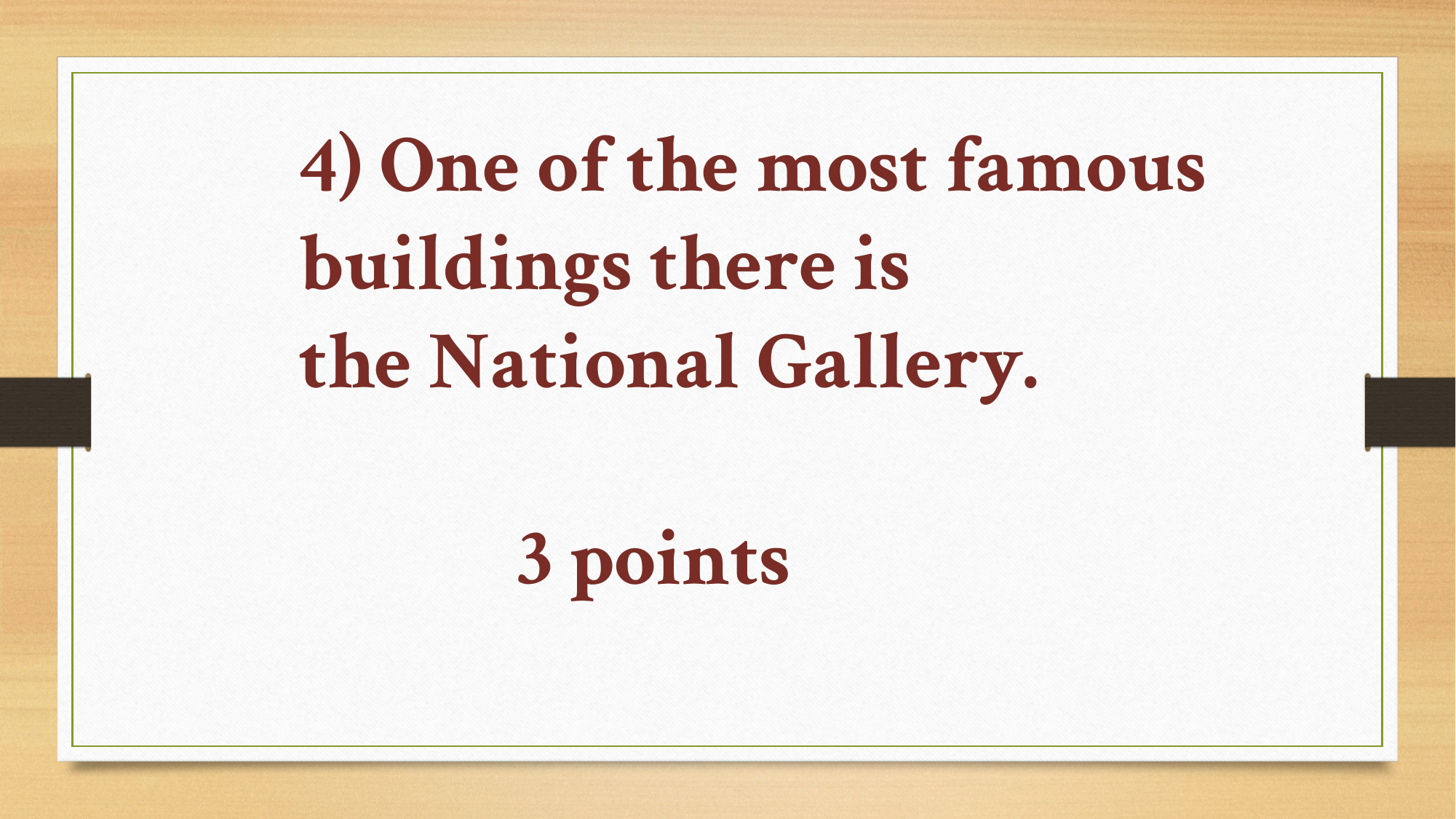

4) One of the most famous
buildings there is
the National Gallery.

             3 points